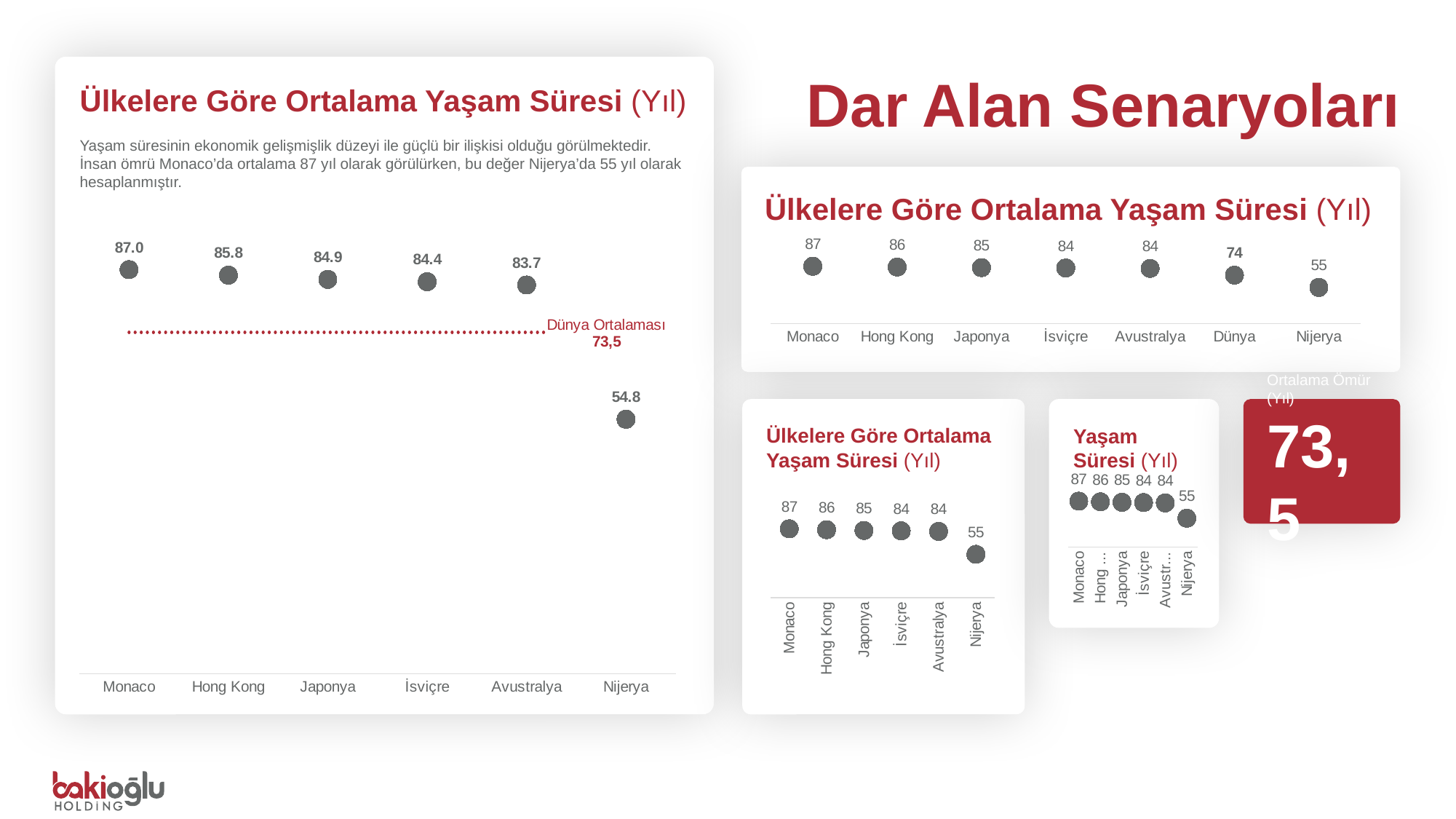

Ülkelere Göre Ortalama Yaşam Süresi (Yıl)

Yaşam süresinin ekonomik gelişmişlik düzeyi ile güçlü bir ilişkisi olduğu görülmektedir. İnsan ömrü Monaco’da ortalama 87 yıl olarak görülürken, bu değer Nijerya’da 55 yıl olarak hesaplanmıştır.
# Dar Alan Senaryoları
Ülkelere Göre Ortalama Yaşam Süresi (Yıl)

### Chart

| Category | Ortalama Yaşam Süresi | Dünya Ortalaması |
|---|---|---|
| Monaco | 87.0 | 73.5 |
| Hong Kong | 85.8 | 73.5 |
| Japonya | 84.9 | 73.5 |
| İsviçre | 84.4 | 73.5 |
| Avustralya | 83.7 | 73.5 |
| Nijerya | 54.8 | 73.5 |

### Chart

| Category | Ortalama Yaşam Süresi |
|---|---|
| Monaco | 87.0 |
| Hong Kong | 85.8 |
| Japonya | 84.9 |
| İsviçre | 84.4 |
| Avustralya | 83.7 |
| Dünya | 73.5 |
| Nijerya | 54.8 |
Ülkelere Göre Ortalama Yaşam Süresi (Yıl)
Yaşam Süresi (Yıl)
Ortalama Ömür (Yıl)
73,5

### Chart

| Category | Ortalama Yaşam Süresi |
|---|---|
| Monaco | 87.0 |
| Hong Kong | 85.8 |
| Japonya | 84.9 |
| İsviçre | 84.4 |
| Avustralya | 83.7 |
| Nijerya | 54.8 |

### Chart

| Category | Ortalama Yaşam Süresi |
|---|---|
| Monaco | 87.0 |
| Hong Kong | 85.8 |
| Japonya | 84.9 |
| İsviçre | 84.4 |
| Avustralya | 83.7 |
| Nijerya | 54.8 |